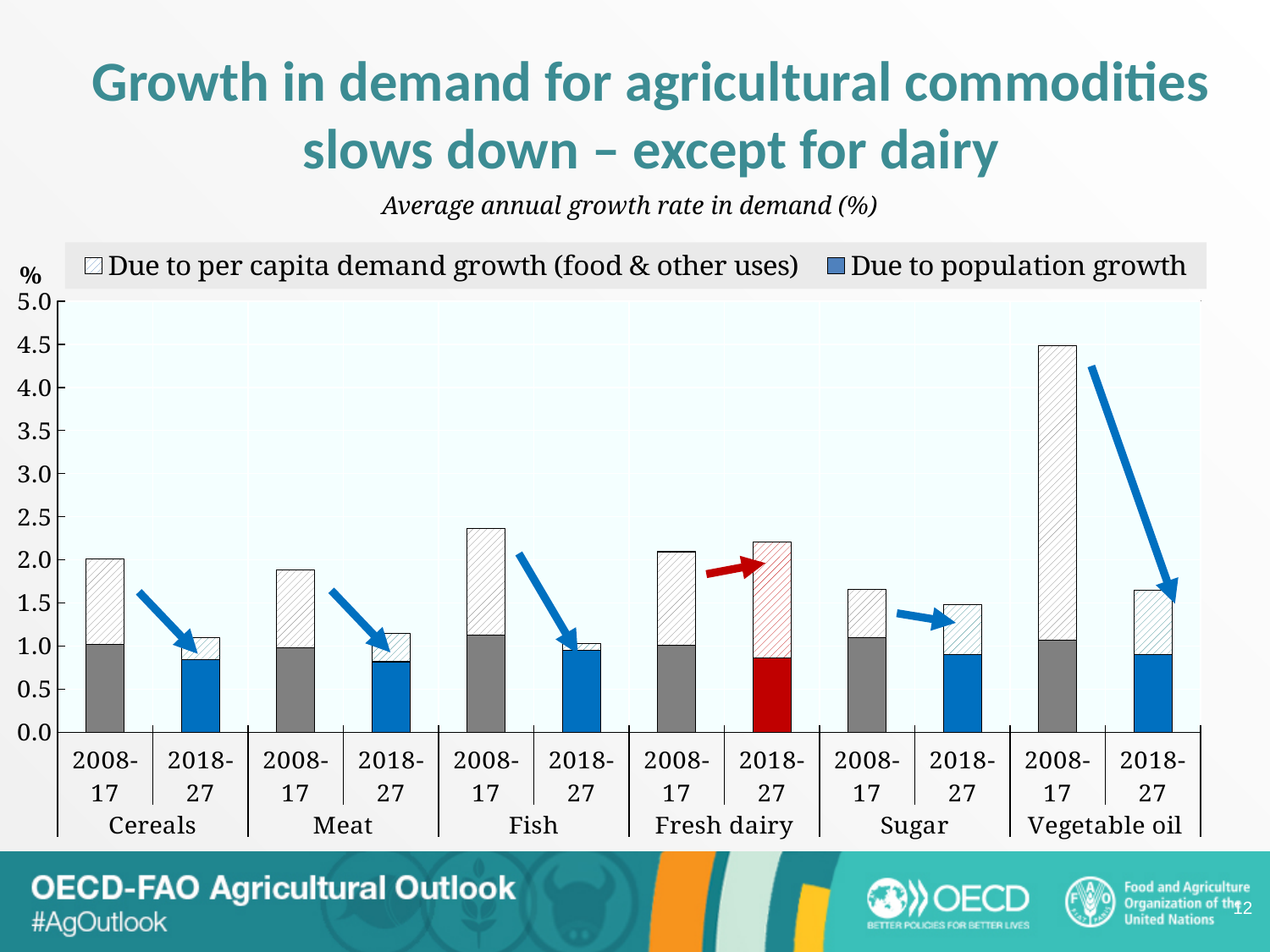

# Growth in demand for agricultural commodities slows down – except for dairy
Average annual growth rate in demand (%)

### Chart

| Category | Due to population growth | Due to per capita demand growth (food & other uses) |
|---|---|---|
| 2008-17 | 1.014835958616289 | 0.994322011966186 |
| 2018-27 | 0.839942821816897 | 0.262299847647096 |
| 2008-17 | 0.984603697993536 | 0.902003999416734 |
| 2018-27 | 0.818441223227584 | 0.328799842629435 |
| 2008-17 | 1.124883048779224 | 1.243431331204703 |
| 2018-27 | 0.954228539402213 | 0.0774749899942862 |
| 2008-17 | 1.005261642179844 | 1.088755320213886 |
| 2018-27 | 0.865051175950082 | 1.343803688956813 |
| 2008-17 | 1.095945214284821 | 0.562356162234012 |
| 2018-27 | 0.902229410333244 | 0.579549621071451 |
| 2008-17 | 1.065130328850872 | 3.41330167727969 |
| 2018-27 | 0.902533951543161 | 0.748484821624973 |
12